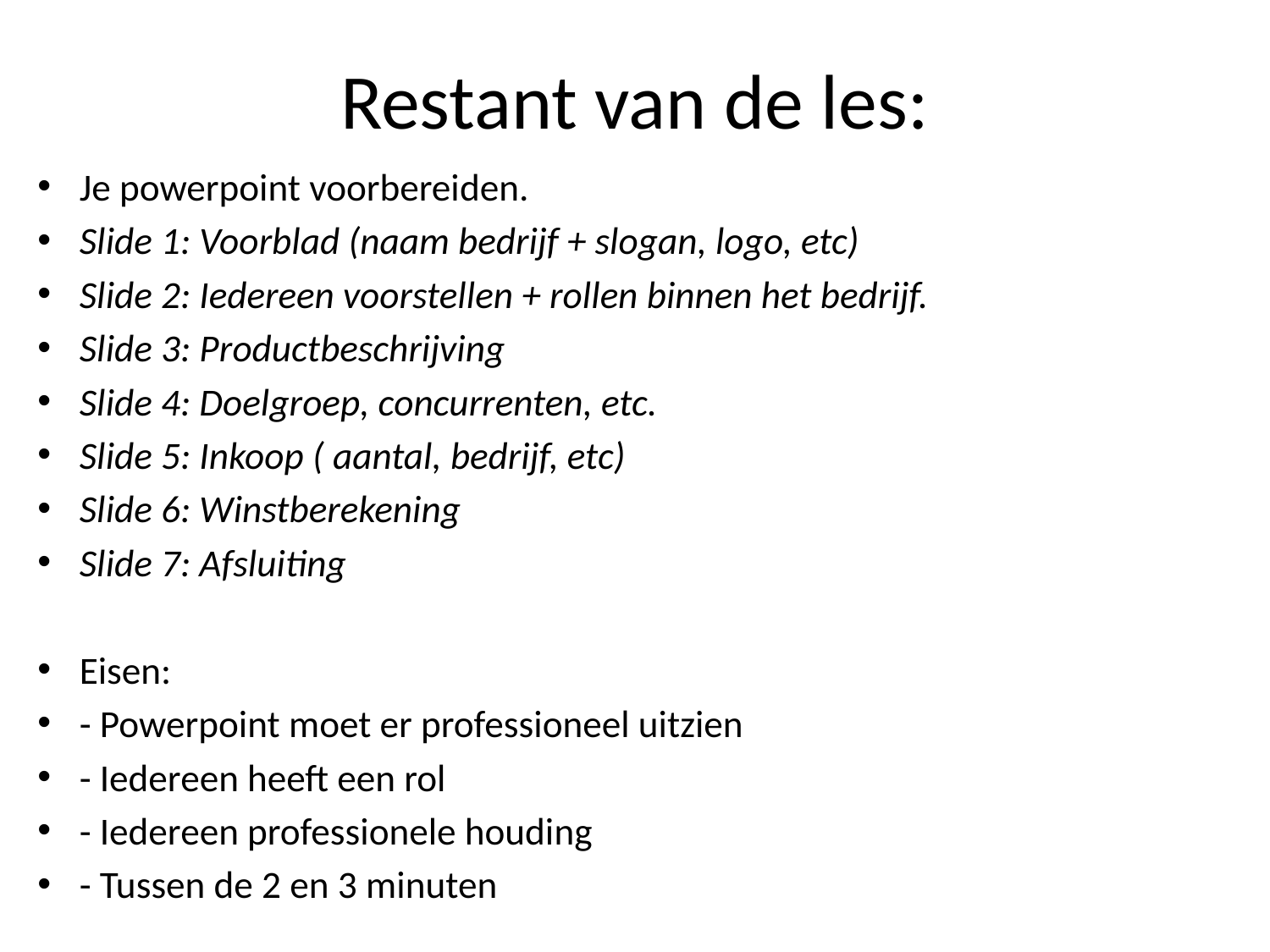

# Restant van de les:
Je powerpoint voorbereiden.
Slide 1: Voorblad (naam bedrijf + slogan, logo, etc)
Slide 2: Iedereen voorstellen + rollen binnen het bedrijf.
Slide 3: Productbeschrijving
Slide 4: Doelgroep, concurrenten, etc.
Slide 5: Inkoop ( aantal, bedrijf, etc)
Slide 6: Winstberekening
Slide 7: Afsluiting

Eisen:
- Powerpoint moet er professioneel uitzien
- Iedereen heeft een rol
- Iedereen professionele houding
- Tussen de 2 en 3 minuten